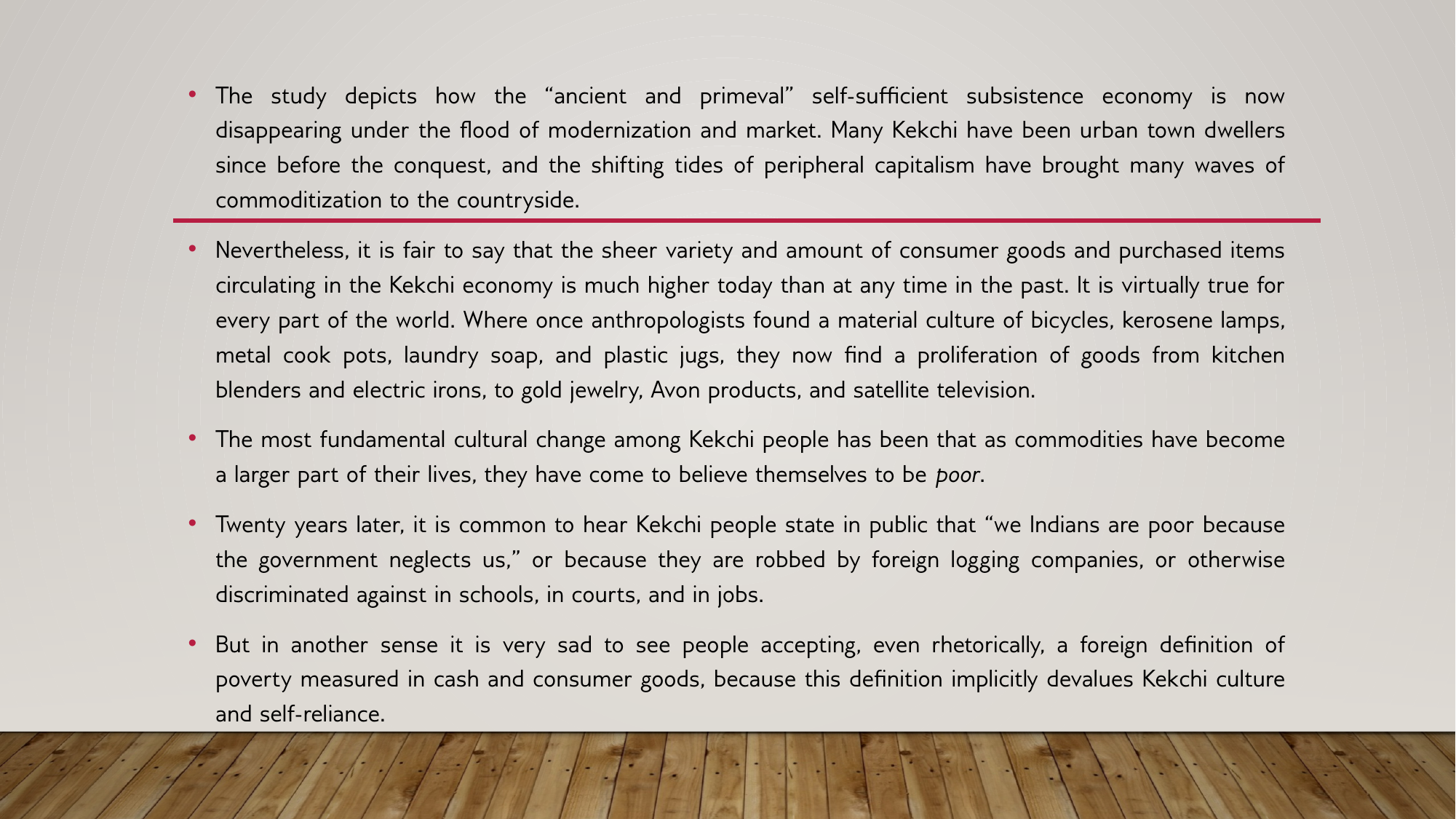

The study depicts how the “ancient and primeval” self-sufficient subsistence economy is now disappearing under the flood of modernization and market. Many Kekchi have been urban town dwellers since before the conquest, and the shifting tides of peripheral capitalism have brought many waves of commoditization to the countryside.
Nevertheless, it is fair to say that the sheer variety and amount of consumer goods and purchased items circulating in the Kekchi economy is much higher today than at any time in the past. It is virtually true for every part of the world. Where once anthropologists found a material culture of bicycles, kerosene lamps, metal cook pots, laundry soap, and plastic jugs, they now find a proliferation of goods from kitchen blenders and electric irons, to gold jewelry, Avon products, and satellite television.
The most fundamental cultural change among Kekchi people has been that as commodities have become a larger part of their lives, they have come to believe themselves to be poor.
Twenty years later, it is common to hear Kekchi people state in public that “we Indians are poor because the government neglects us,” or because they are robbed by foreign logging companies, or otherwise discriminated against in schools, in courts, and in jobs.
But in another sense it is very sad to see people accepting, even rhetorically, a foreign definition of poverty measured in cash and consumer goods, because this definition implicitly devalues Kekchi culture and self-reliance.